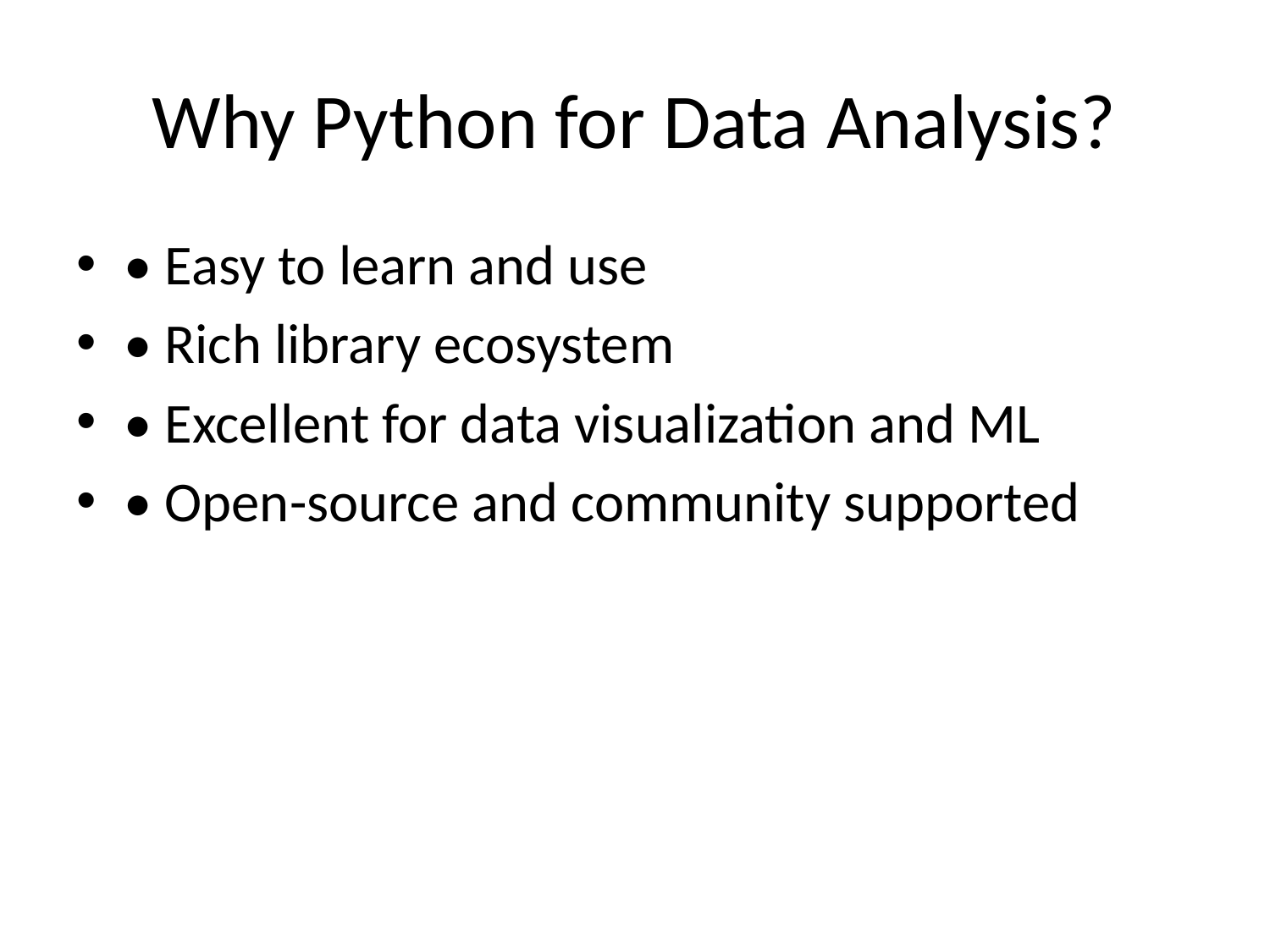

# Why Python for Data Analysis?
• Easy to learn and use
• Rich library ecosystem
• Excellent for data visualization and ML
• Open-source and community supported